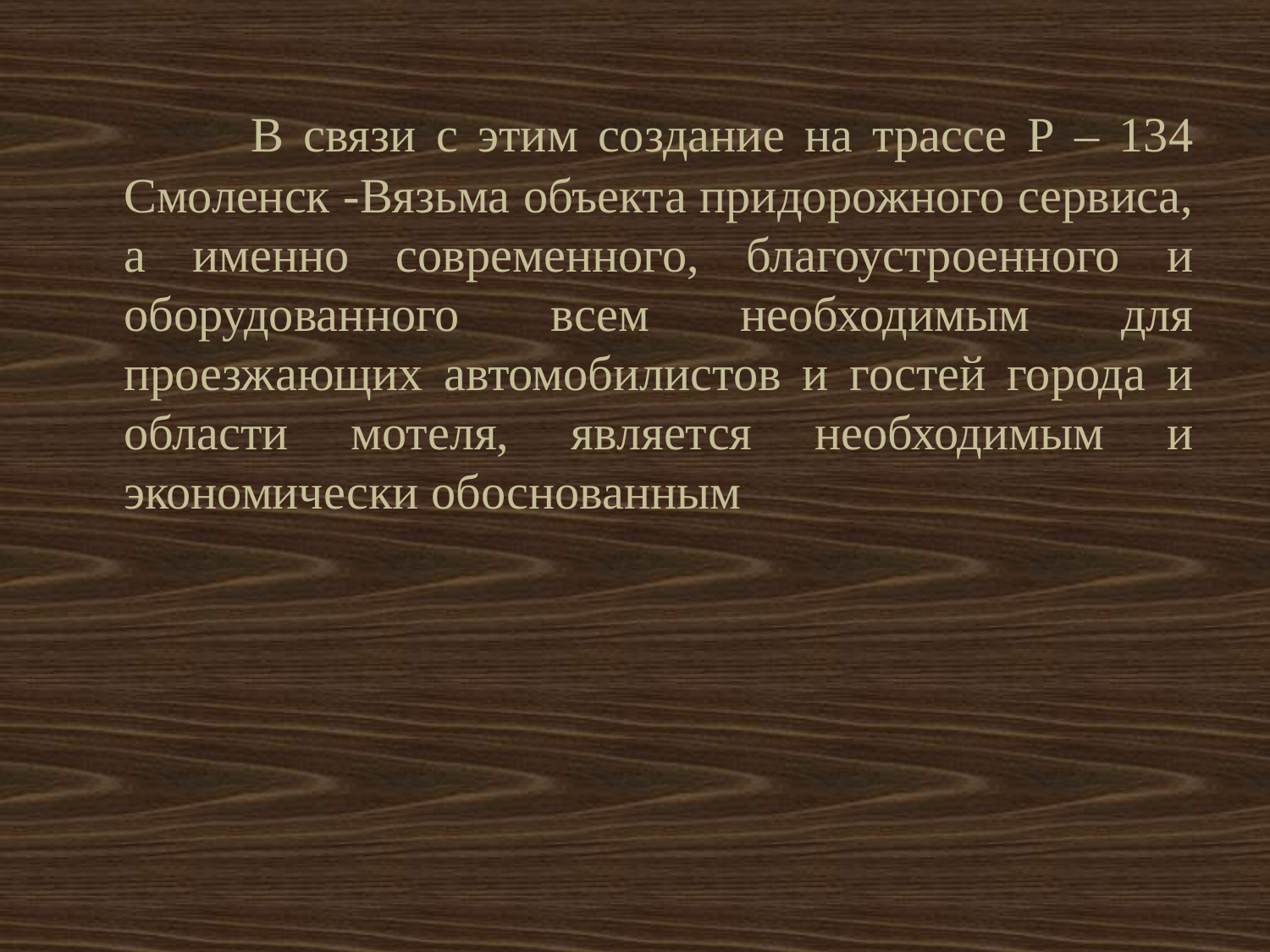

В связи с этим создание на трассе Р – 134 Смоленск -Вязьма объекта придорожного сервиса, а именно современного, благоустроенного и оборудованного всем необходимым для проезжающих автомобилистов и гостей города и области мотеля, является необходимым и экономически обоснованным